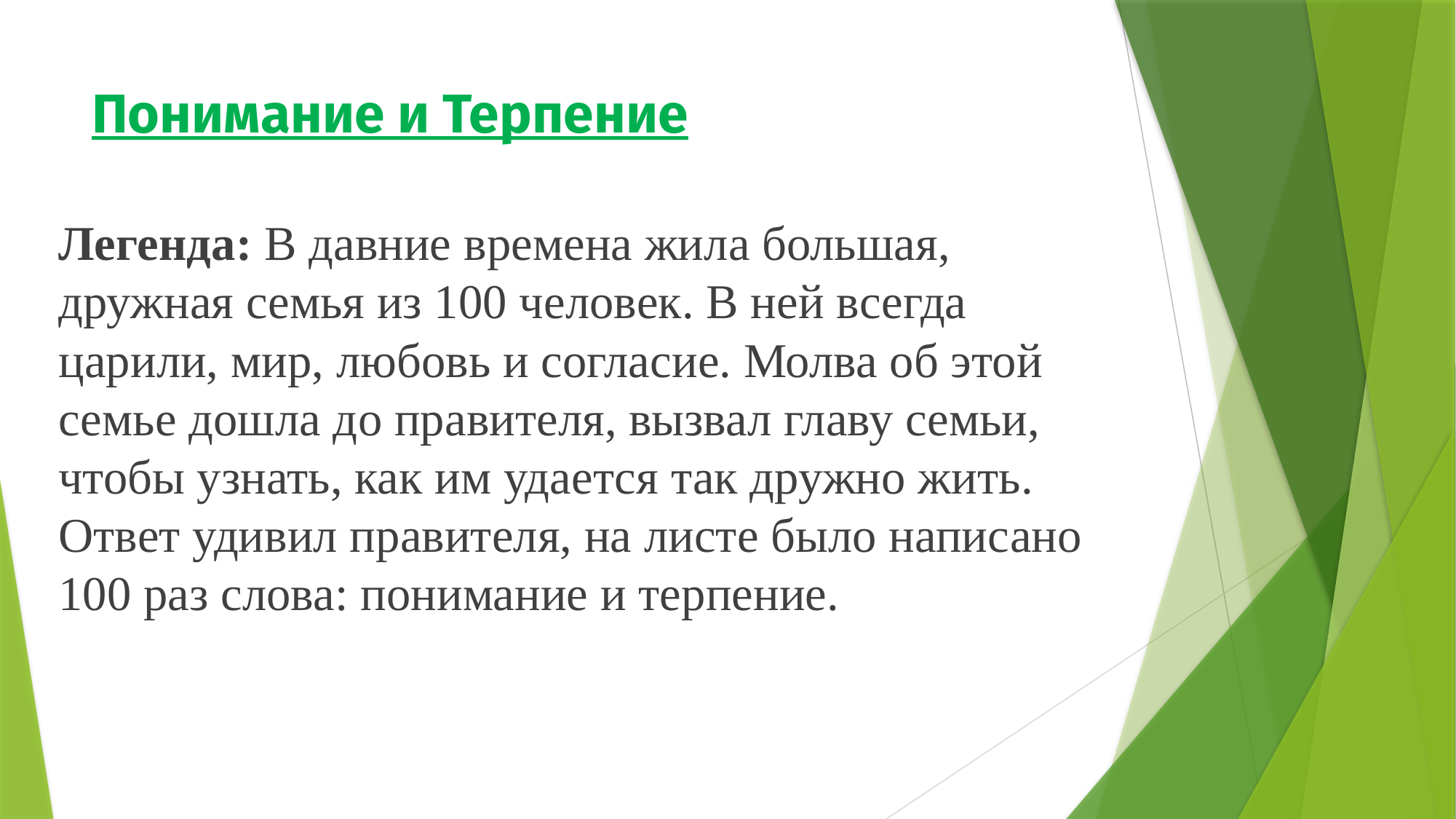

# Понимание и Терпение
Легенда: В давние времена жила большая, дружная семья из 100 человек. В ней всегда царили, мир, любовь и согласие. Молва об этой семье дошла до правителя, вызвал главу семьи, чтобы узнать, как им удается так дружно жить. Ответ удивил правителя, на листе было написано 100 раз слова: понимание и терпение.